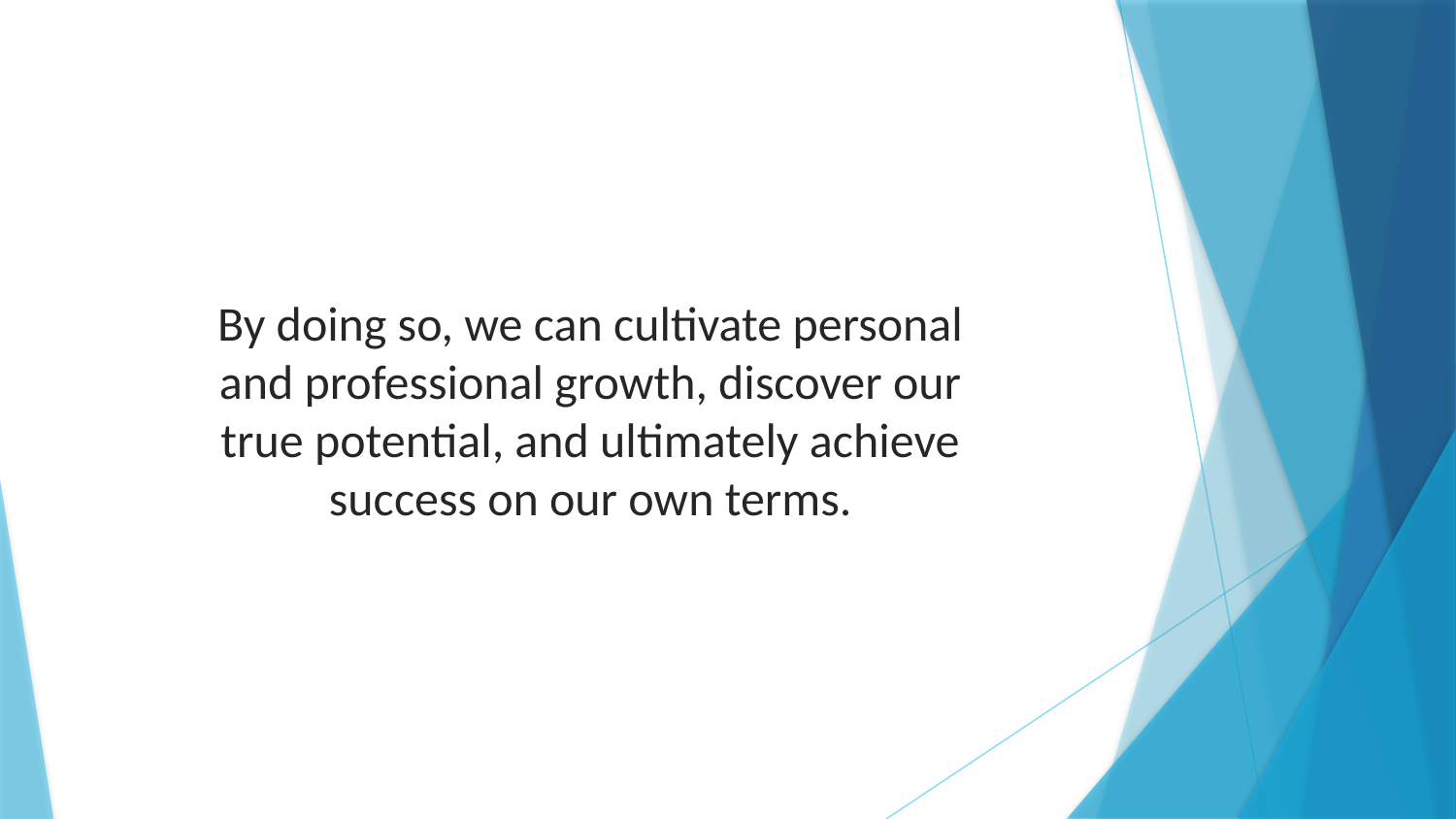

By doing so, we can cultivate personal and professional growth, discover our true potential, and ultimately achieve success on our own terms.